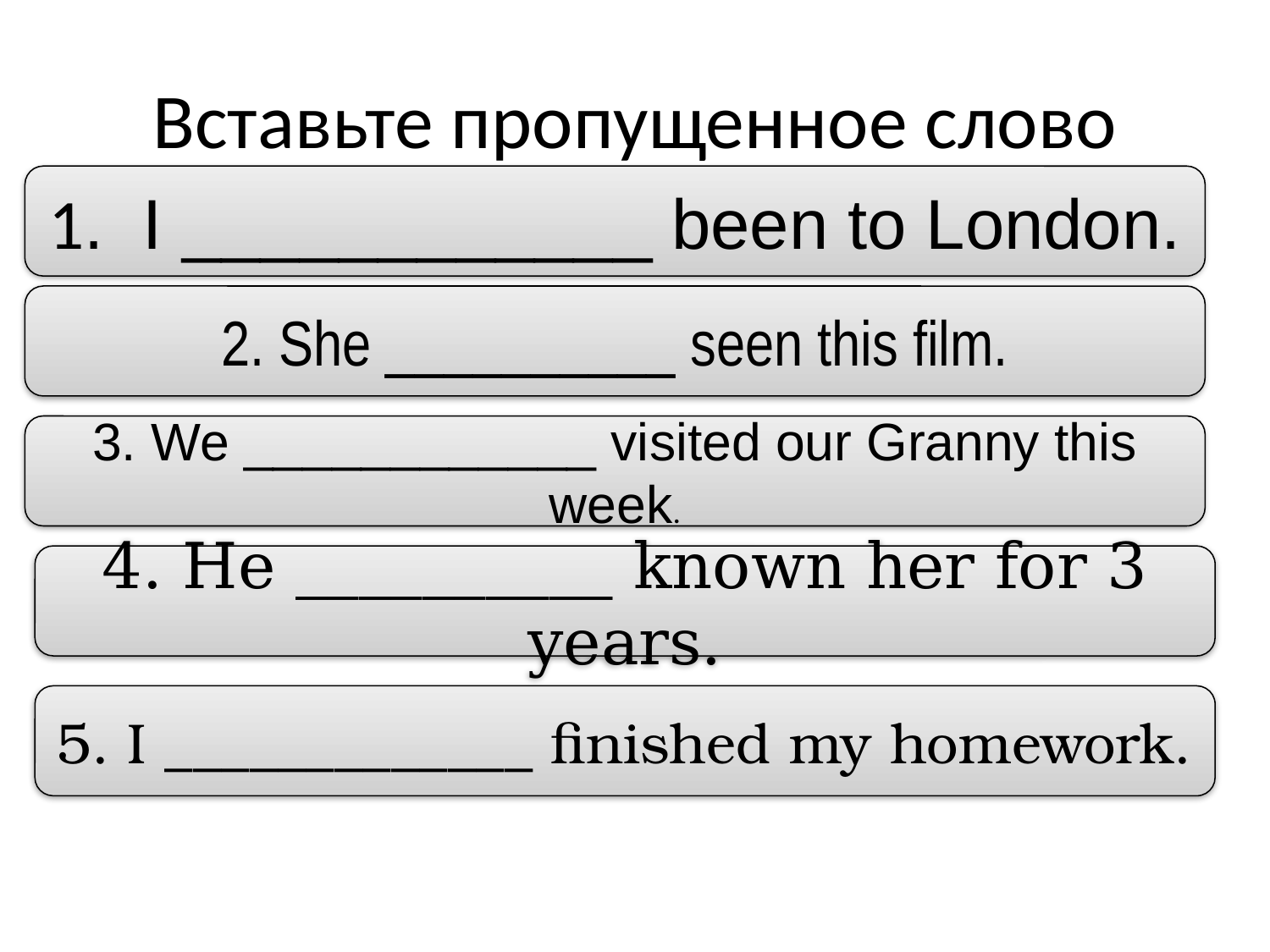

# Вставьте пропущенное слово
1.  I ____________ been to London.
2. She __________ seen this film.
3. We ____________ visited our Granny this week.
4. He __________ known her for 3 years.
5. I _____________ finished my homework.